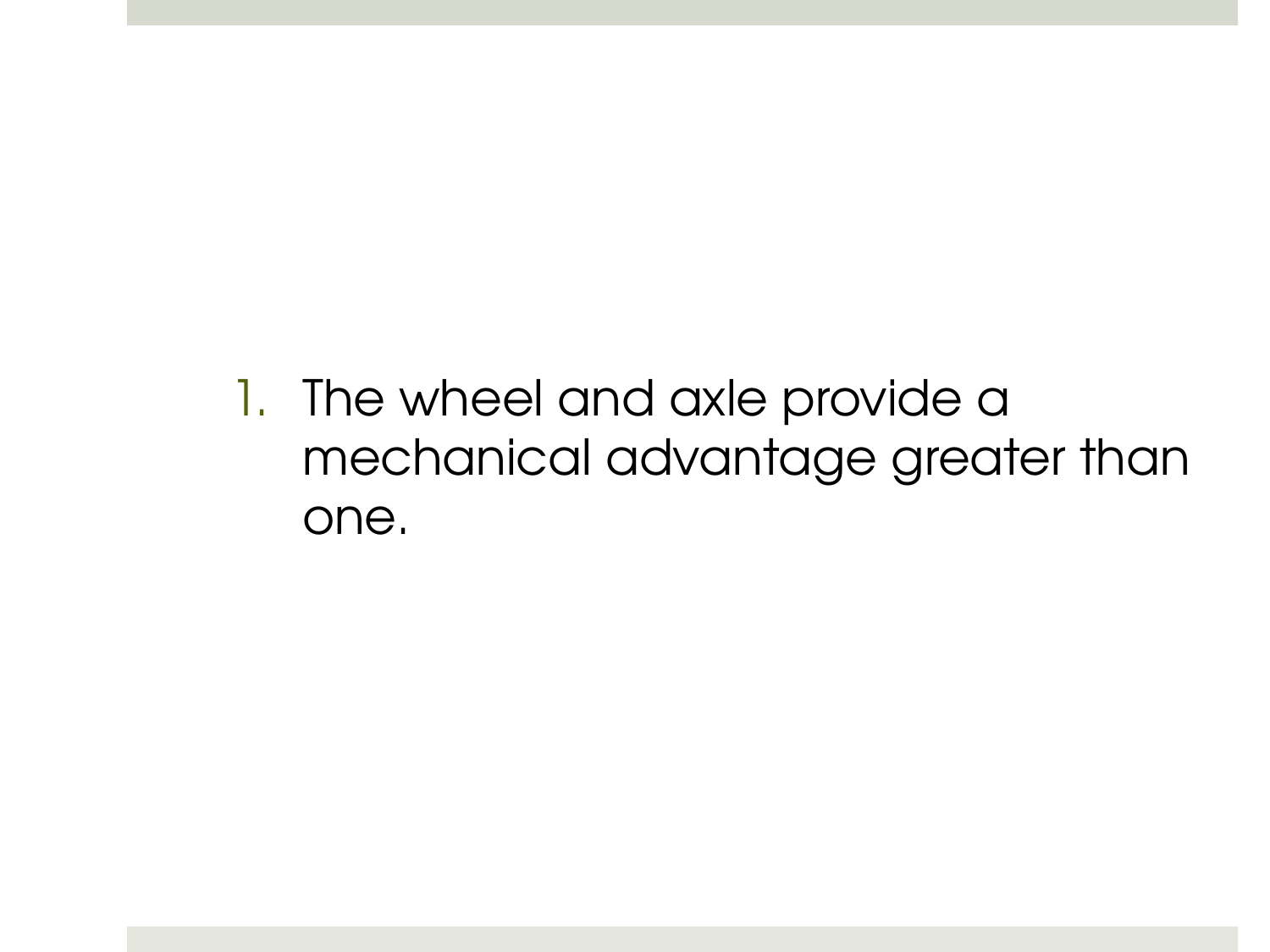

#
The wheel and axle provide a mechanical advantage greater than one.